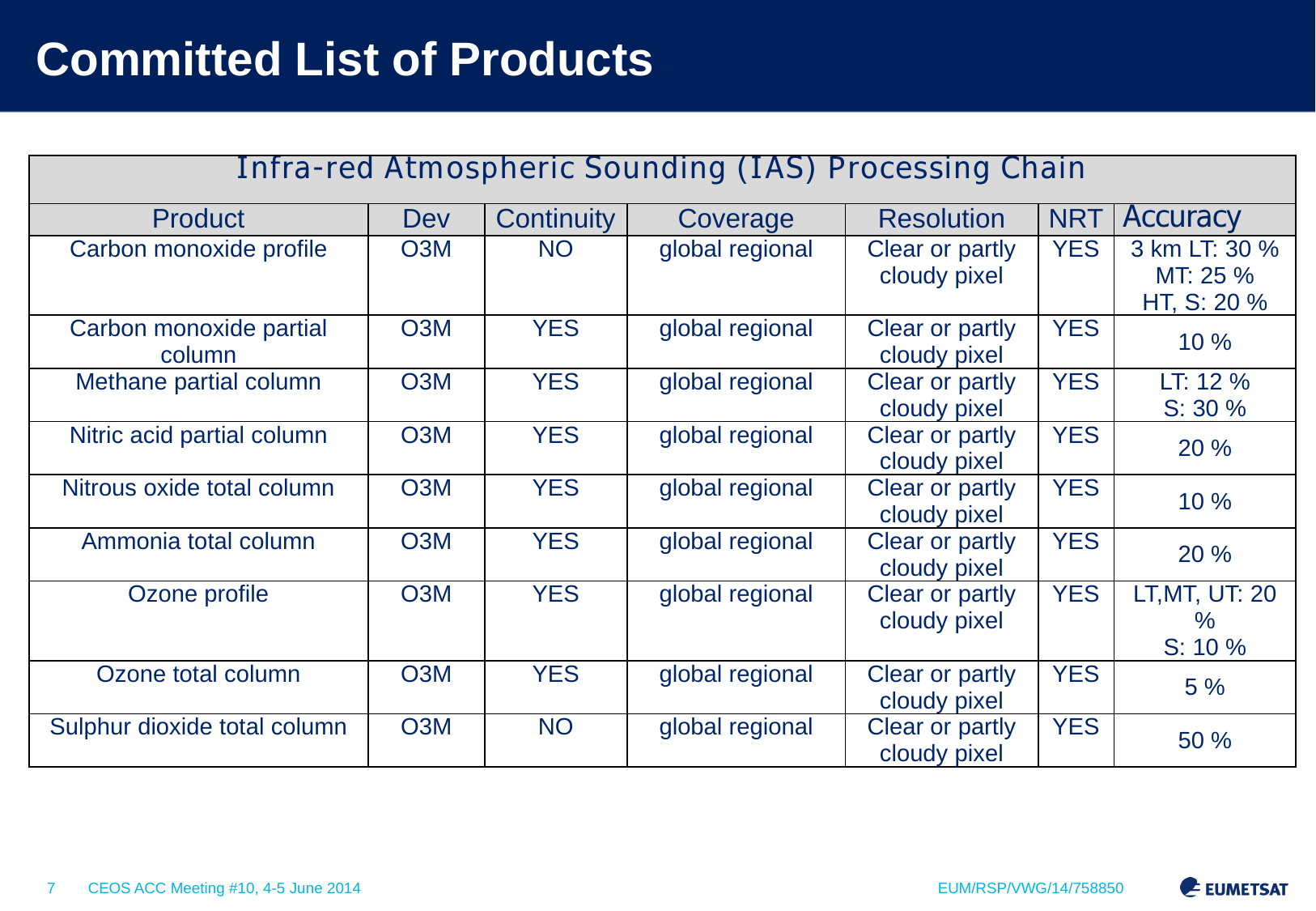

# Committed List of Products
| Infra-red Atmospheric Sounding (IAS) Processing Chain |  |  |  |  |  |  |
| --- | --- | --- | --- | --- | --- | --- |
| Product | Dev | Continuity | Coverage | Resolution | NRT | Accuracy |
| Carbon monoxide profile | O3M | NO | global regional | Clear or partly cloudy pixel | YES | 3 km LT: 30 % MT: 25 % HT, S: 20 % |
| Carbon monoxide partial column | O3M | YES | global regional | Clear or partly cloudy pixel | YES | 10 % |
| Methane partial column | O3M | YES | global regional | Clear or partly cloudy pixel | YES | LT: 12 % S: 30 % |
| Nitric acid partial column | O3M | YES | global regional | Clear or partly cloudy pixel | YES | 20 % |
| Nitrous oxide total column | O3M | YES | global regional | Clear or partly cloudy pixel | YES | 10 % |
| Ammonia total column | O3M | YES | global regional | Clear or partly cloudy pixel | YES | 20 % |
| Ozone profile | O3M | YES | global regional | Clear or partly cloudy pixel | YES | LT,MT, UT: 20 % S: 10 % |
| Ozone total column | O3M | YES | global regional | Clear or partly cloudy pixel | YES | 5 % |
| Sulphur dioxide total column | O3M | NO | global regional | Clear or partly cloudy pixel | YES | 50 % |